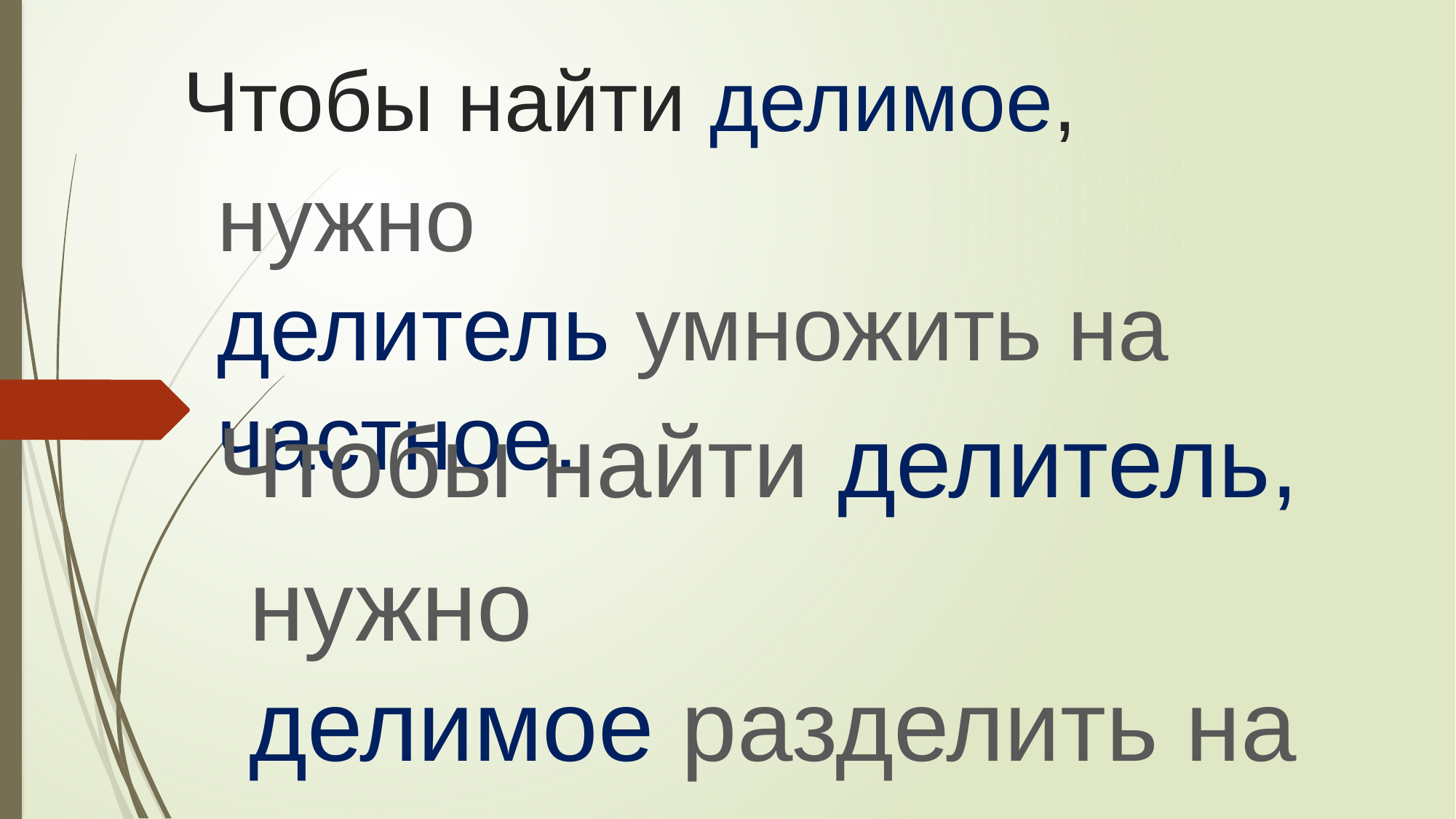

# Чтобы найти делимое,
нужно делитель умножить на частное.

Чтобы найти делитель,

нужно делимое разделить на частное.